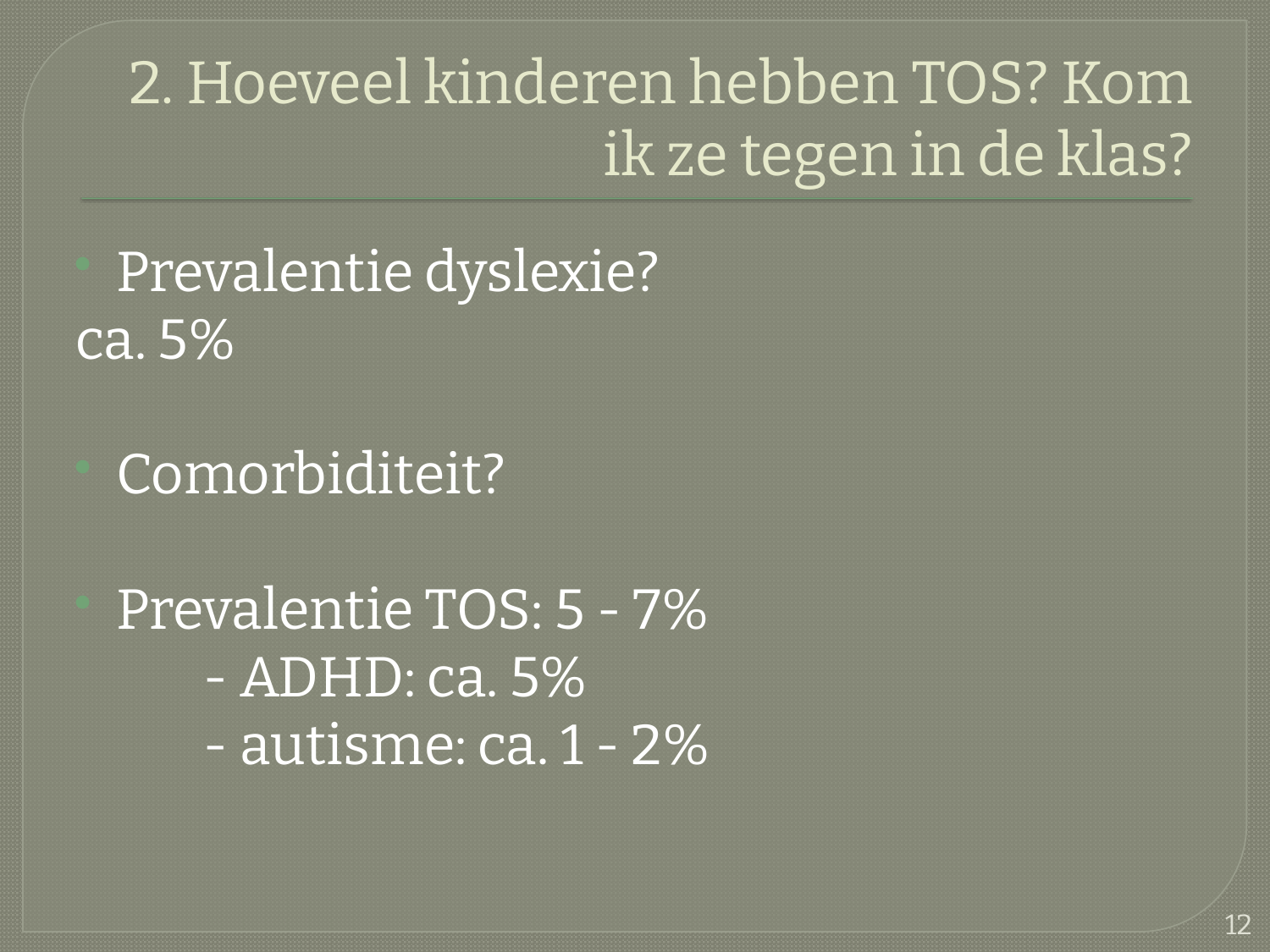

# 2. Hoeveel kinderen hebben TOS? Kom ik ze tegen in de klas?
Prevalentie dyslexie?
ca. 5%

Comorbiditeit?

Prevalentie TOS: 5 - 7%
	- ADHD: ca. 5%
	- autisme: ca. 1 - 2%
12